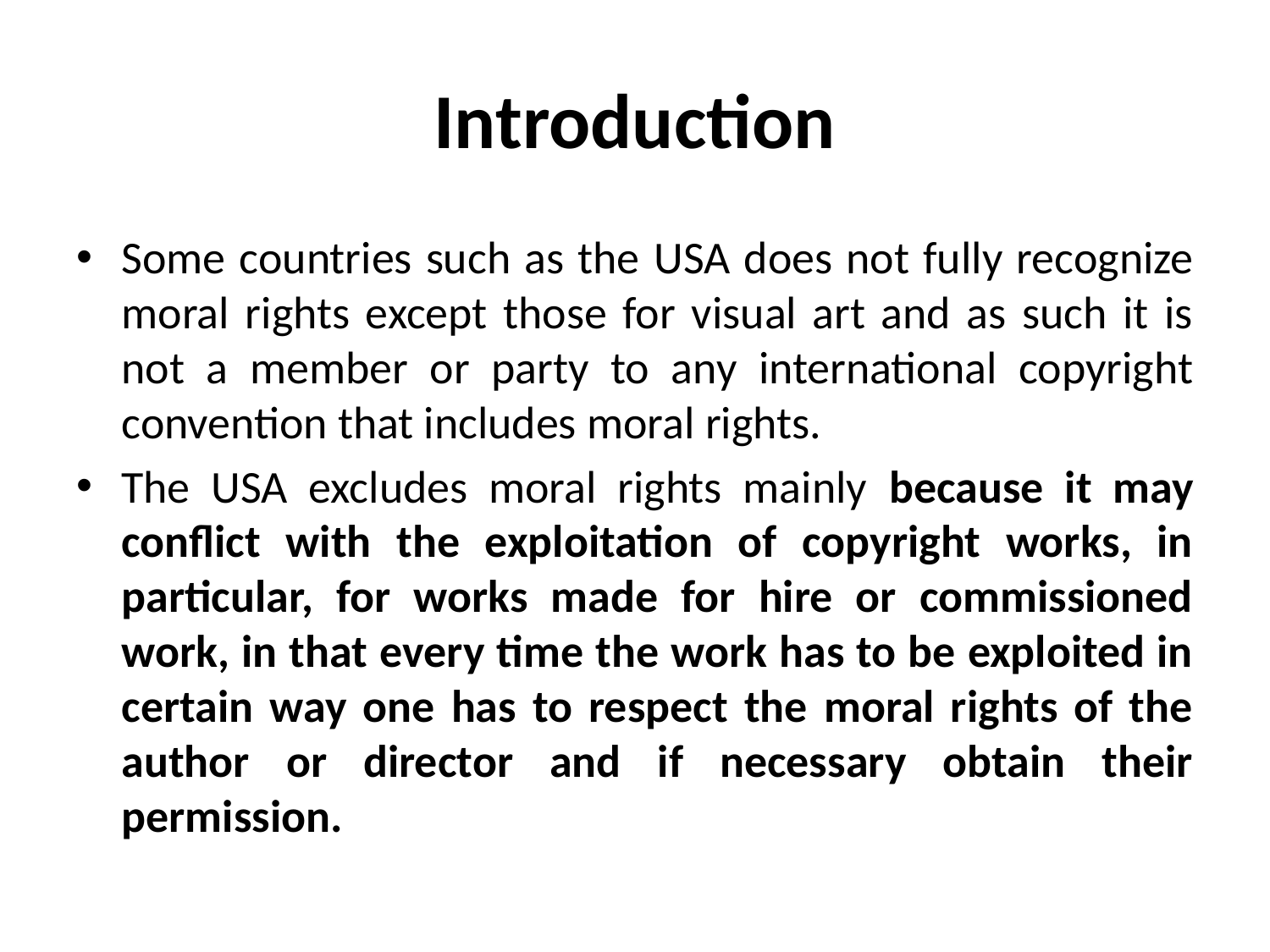

# Introduction
Some countries such as the USA does not fully recognize moral rights except those for visual art and as such it is not a member or party to any international copyright convention that includes moral rights.
The USA excludes moral rights mainly because it may conflict with the exploitation of copyright works, in particular, for works made for hire or commissioned work, in that every time the work has to be exploited in certain way one has to respect the moral rights of the author or director and if necessary obtain their permission.